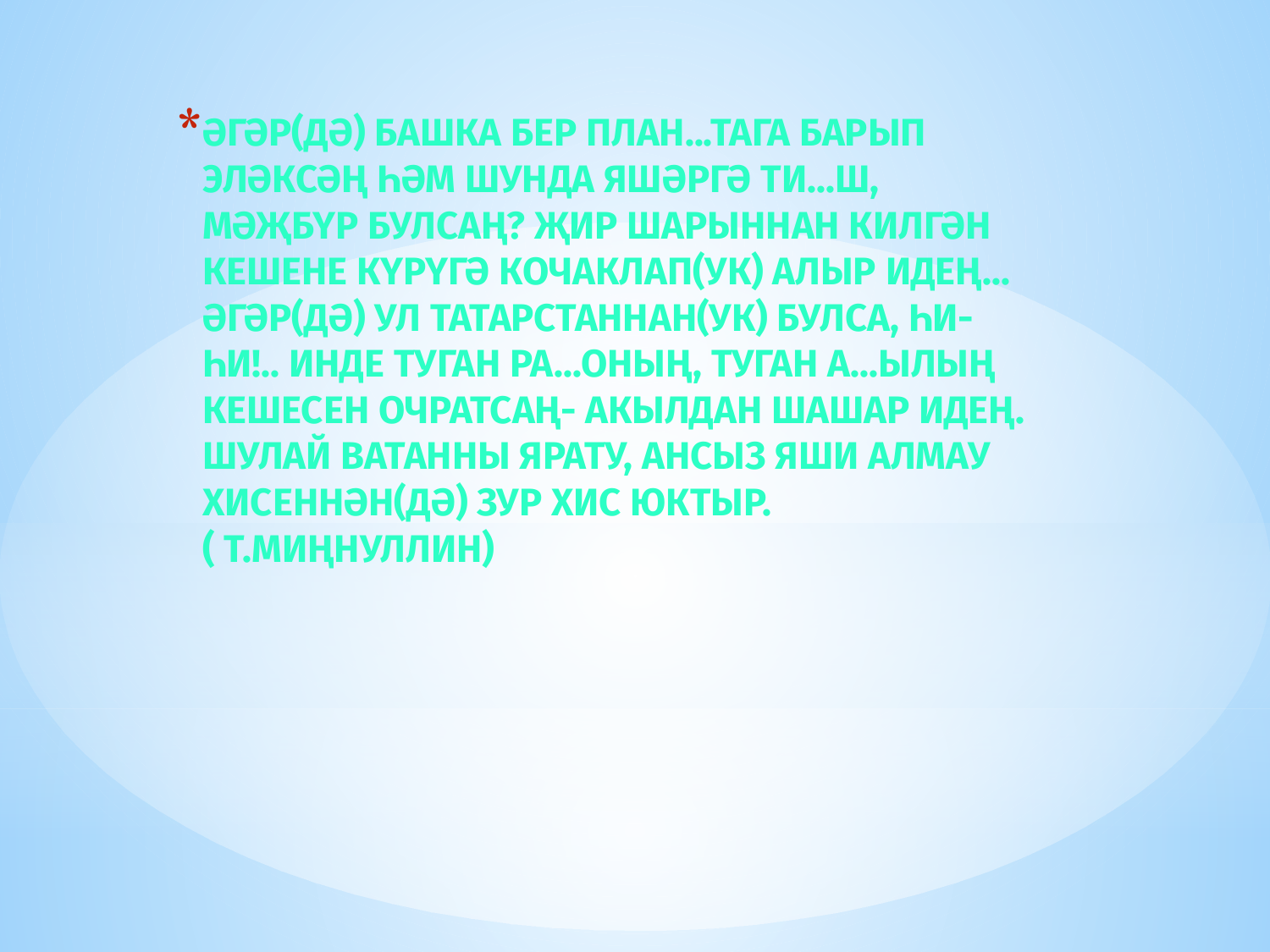

Әгәр(дә) башка бер план...тага барып эләксәң һәм шунда яшәргә ти...ш, мәҗбүр булсаң? Җир шарыннан килгән кешене күрүгә кочаклап(ук) алыр идең... Әгәр(дә) ул Татарстаннан(ук) булса, һи-һи!.. Инде туган ра...оның, туган а...ылың кешесен очратсаң- акылдан шашар идең. Шулай Ватанны ярату, ансыз яши алмау хисеннән(дә) зур хис юктыр. ( Т.Миңнуллин)